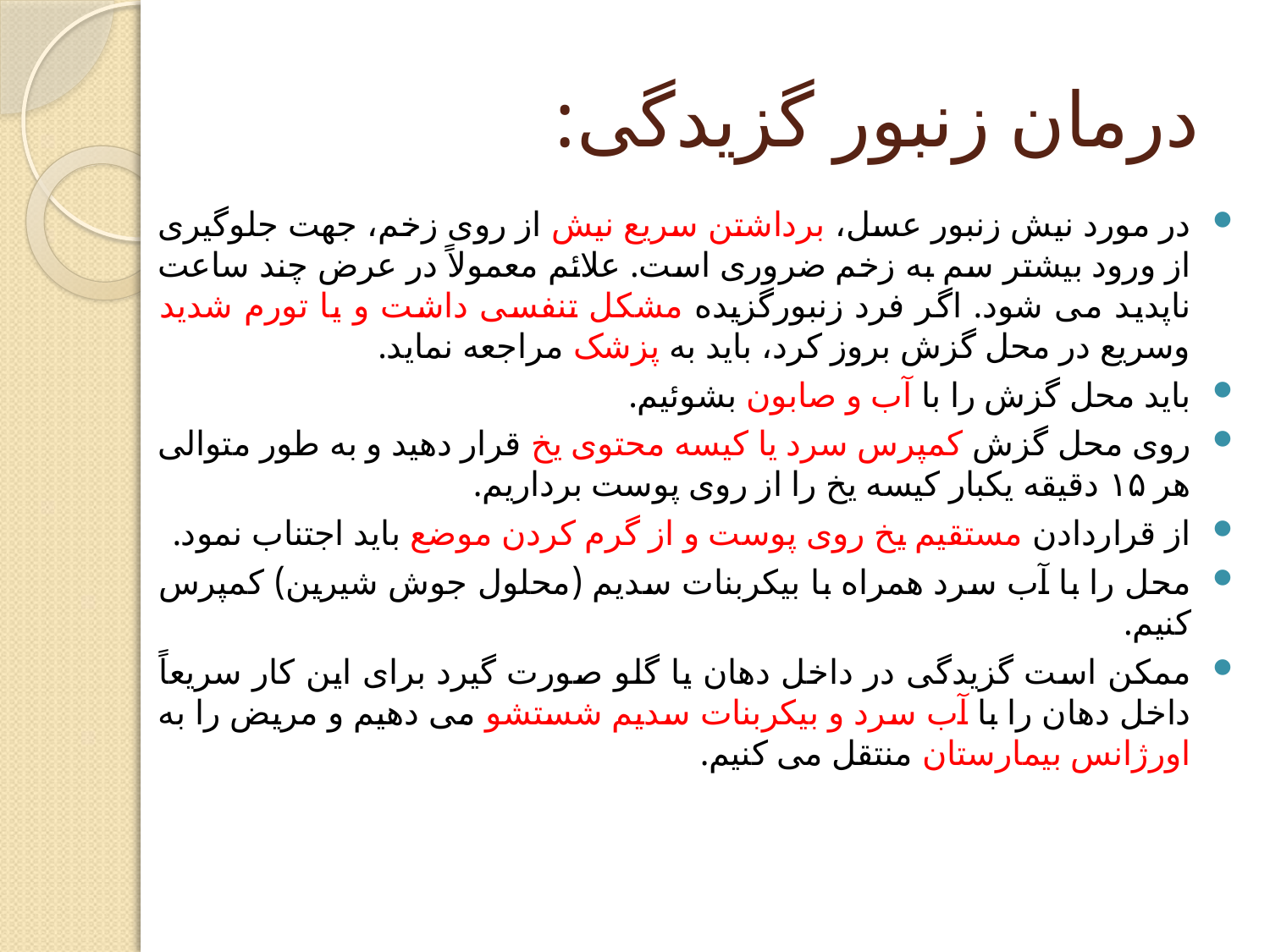

# درمان زنبور گزیدگی:
در مورد نیش زنبور عسل، برداشتن سریع نیش از روی زخم، جهت جلوگیری از ورود بیشتر سم به زخم ضروری است. علائم معمولاً در عرض چند ساعت ناپدید می شود. اگر فرد زنبورگزیده مشکل تنفسی داشت و یا تورم شدید وسریع در محل گزش بروز کرد، باید به پزشک مراجعه نماید.
باید محل گزش را با آب و صابون بشوئیم.
روی محل گزش کمپرس سرد یا کیسه محتوی یخ قرار دهید و به طور متوالی هر ۱۵ دقیقه یکبار کیسه یخ را از روی پوست برداریم.
از قراردادن مستقیم یخ روی پوست و از گرم کردن موضع باید اجتناب نمود.
محل را با آب سرد همراه با بیکربنات سدیم (محلول جوش شیرین) کمپرس کنیم.
ممکن است گزیدگی در داخل دهان یا گلو صورت گیرد برای این کار سریعاً داخل دهان را با آب سرد و بیکربنات سدیم شستشو می دهیم و مریض را به اورژانس بیمارستان منتقل می کنیم.